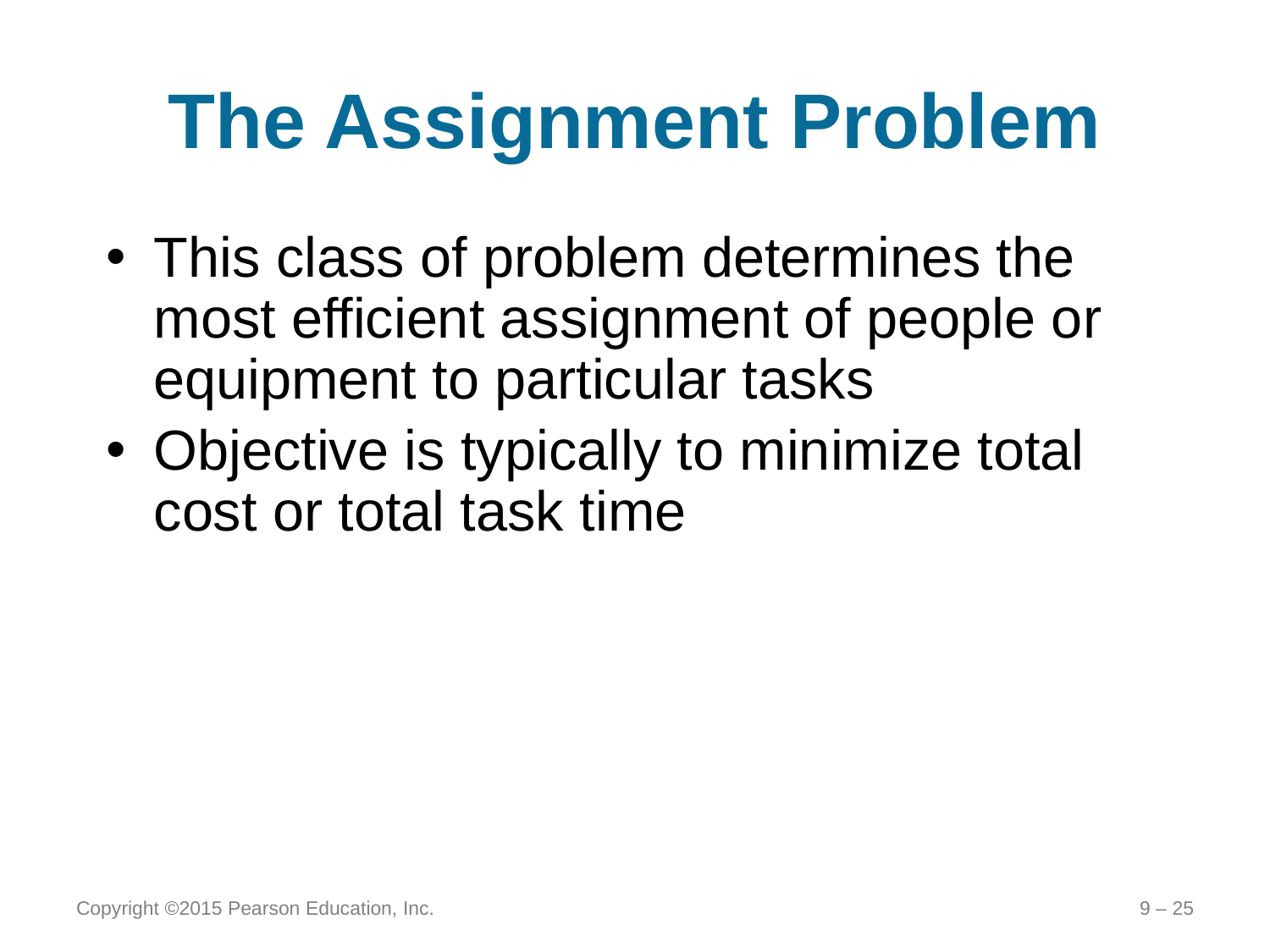

# The Assignment Problem
This class of problem determines the most efficient assignment of people or equipment to particular tasks
Objective is typically to minimize total cost or total task time
Copyright ©2015 Pearson Education, Inc.
9 – 25